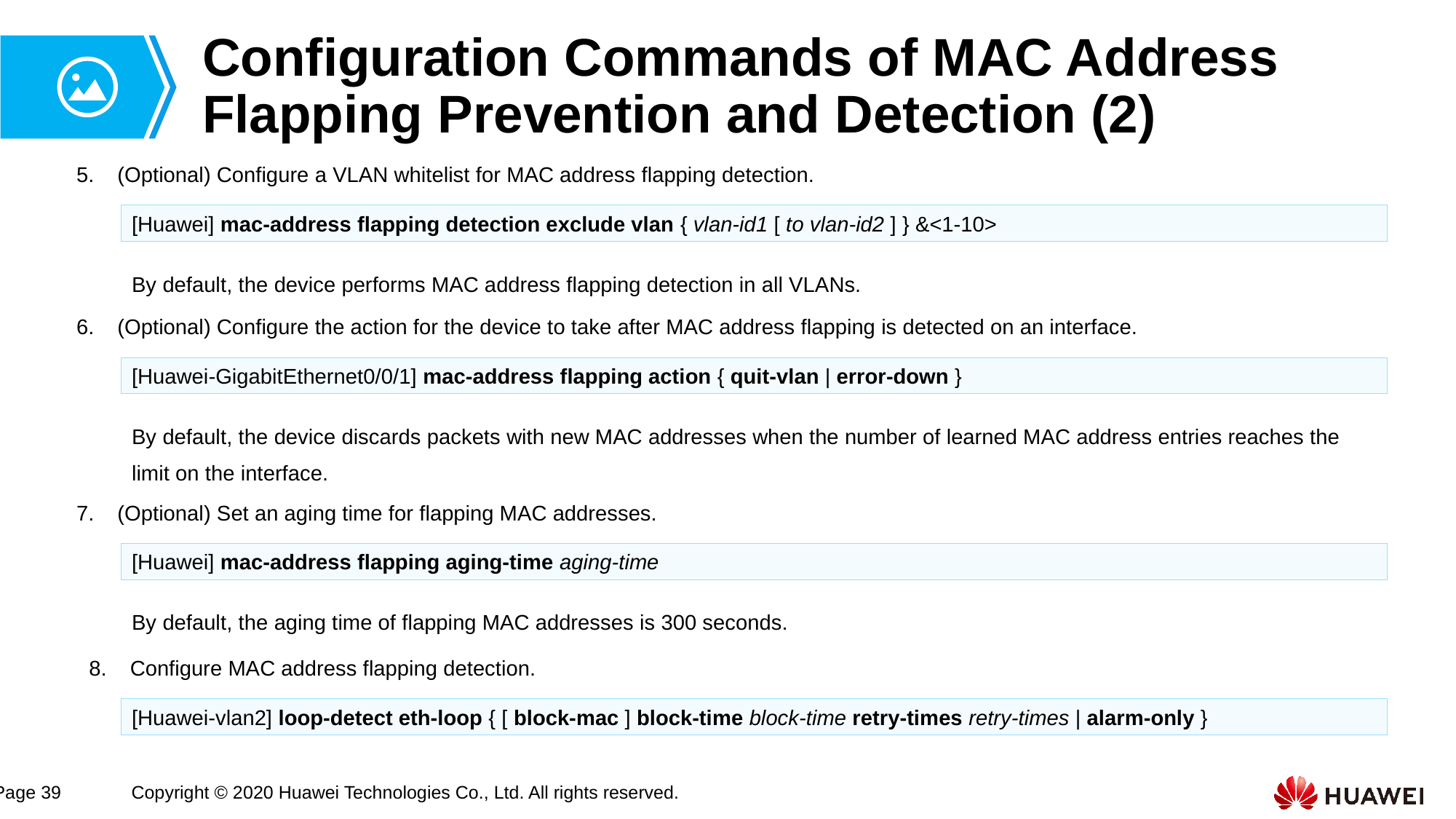

# Configuration Commands of MAC Address Flapping Prevention and Detection (2)
(Optional) Configure a VLAN whitelist for MAC address flapping detection.
[Huawei] mac-address flapping detection exclude vlan { vlan-id1 [ to vlan-id2 ] } &<1-10>
By default, the device performs MAC address flapping detection in all VLANs.
(Optional) Configure the action for the device to take after MAC address flapping is detected on an interface.
[Huawei-GigabitEthernet0/0/1] mac-address flapping action { quit-vlan | error-down }
By default, the device discards packets with new MAC addresses when the number of learned MAC address entries reaches the limit on the interface.
(Optional) Set an aging time for flapping MAC addresses.
[Huawei] mac-address flapping aging-time aging-time
By default, the aging time of flapping MAC addresses is 300 seconds.
Configure MAC address flapping detection.
[Huawei-vlan2] loop-detect eth-loop { [ block-mac ] block-time block-time retry-times retry-times | alarm-only }